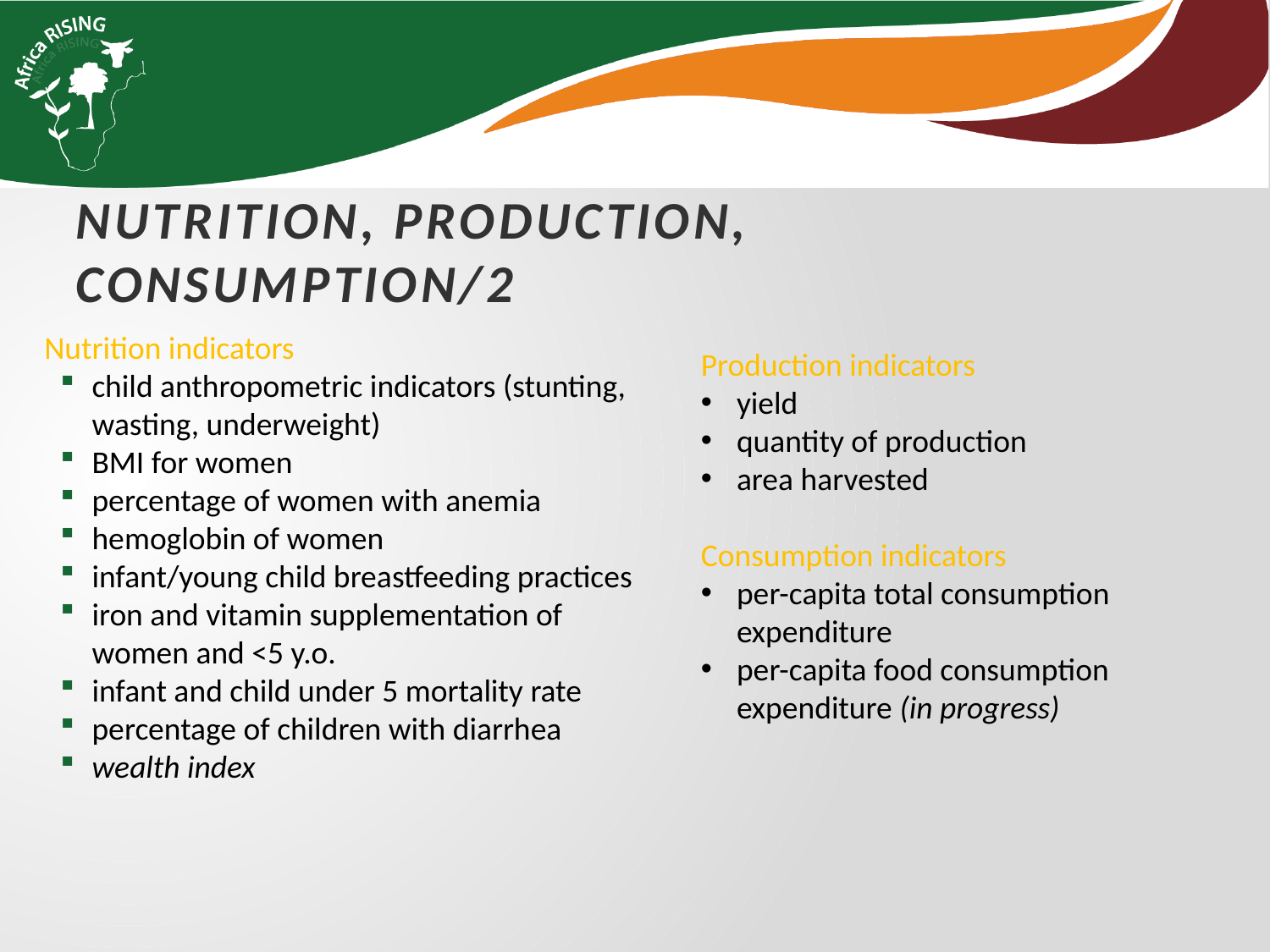

# NUTRITION, PRODUCTION, CONSUMPTION/2
Nutrition indicators
child anthropometric indicators (stunting, wasting, underweight)
BMI for women
percentage of women with anemia
hemoglobin of women
infant/young child breastfeeding practices
iron and vitamin supplementation of women and <5 y.o.
infant and child under 5 mortality rate
percentage of children with diarrhea
wealth index

Production indicators
yield
quantity of production
area harvested

Consumption indicators
per-capita total consumption expenditure
per-capita food consumption expenditure (in progress)